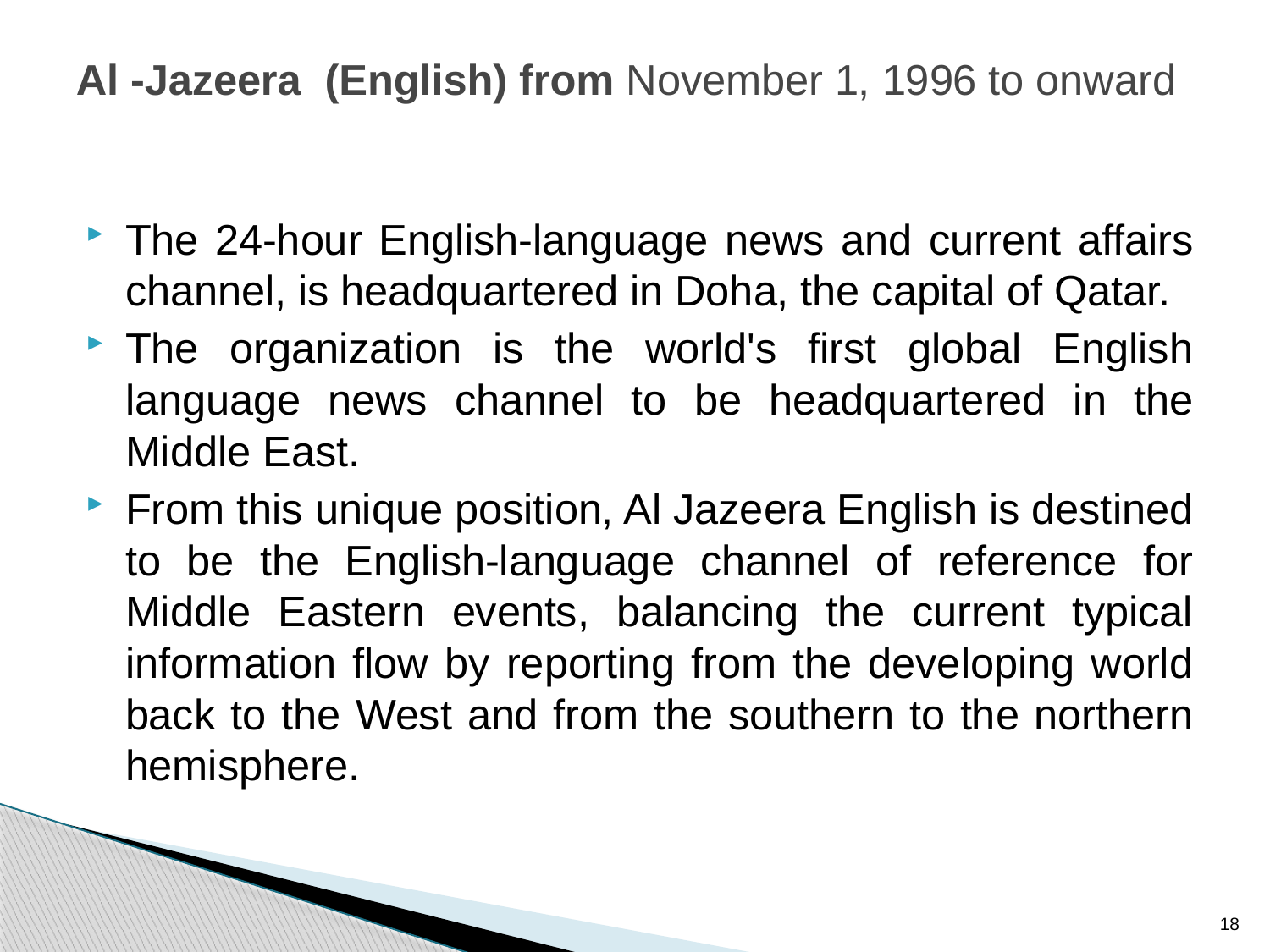

# Al -Jazeera  (English) from November 1, 1996 to onward
The 24-hour English-language news and current affairs channel, is headquartered in Doha, the capital of Qatar.
The organization is the world's first global English language news channel to be headquartered in the Middle East.
From this unique position, Al Jazeera English is destined to be the English-language channel of reference for Middle Eastern events, balancing the current typical information flow by reporting from the developing world back to the West and from the southern to the northern hemisphere.
18